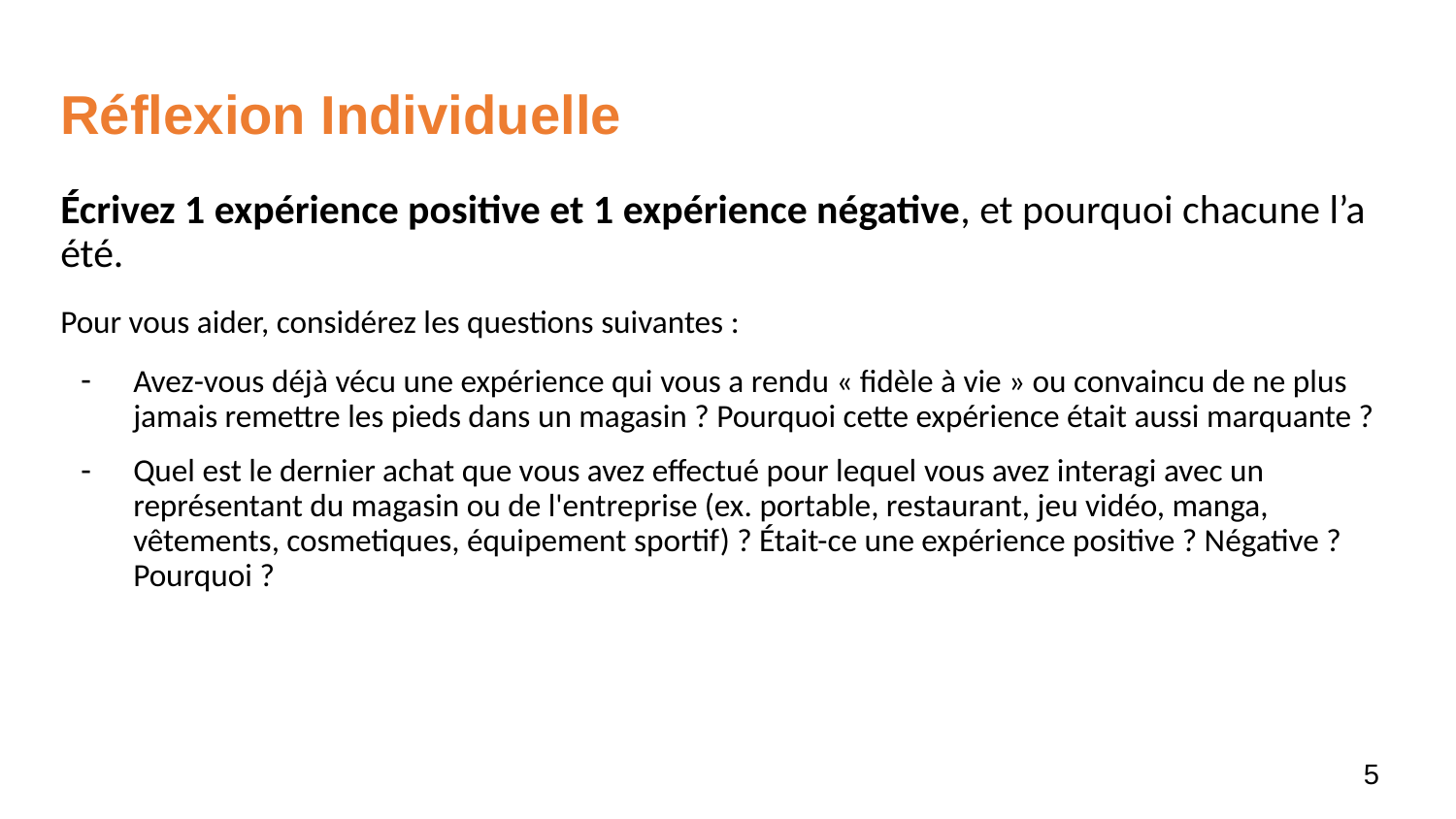

# Réflexion Individuelle
Écrivez 1 expérience positive et 1 expérience négative, et pourquoi chacune l’a été.
Pour vous aider, considérez les questions suivantes :
Avez-vous déjà vécu une expérience qui vous a rendu « fidèle à vie » ou convaincu de ne plus jamais remettre les pieds dans un magasin ? Pourquoi cette expérience était aussi marquante ?
Quel est le dernier achat que vous avez effectué pour lequel vous avez interagi avec un représentant du magasin ou de l'entreprise (ex. portable, restaurant, jeu vidéo, manga, vêtements, cosmetiques, équipement sportif) ? Était-ce une expérience positive ? Négative ? Pourquoi ?
5